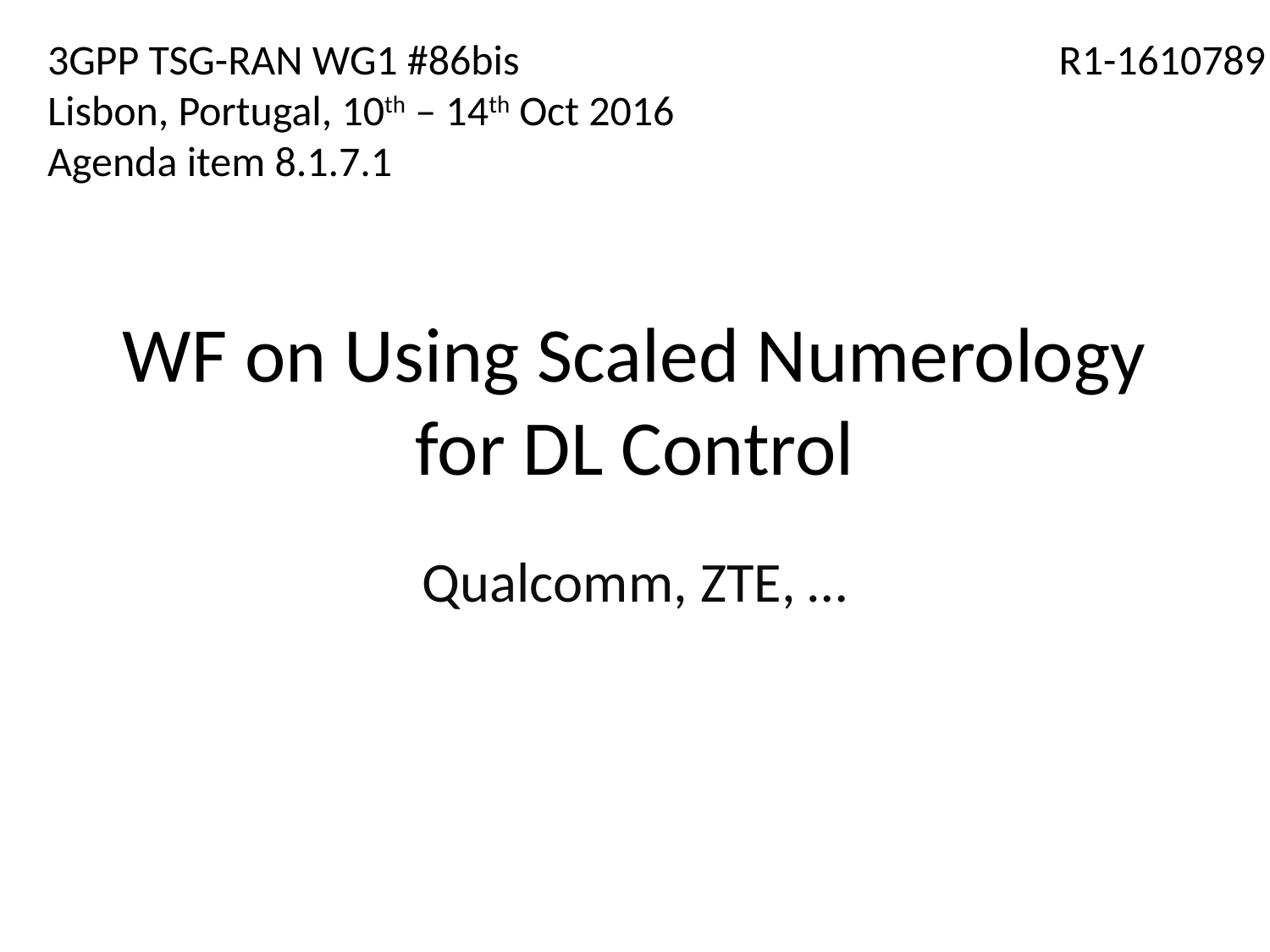

3GPP TSG-RAN WG1 #86bis
Lisbon, Portugal, 10th – 14th Oct 2016
Agenda item 8.1.7.1
R1-1610789
# WF on Using Scaled Numerology for DL Control
Qualcomm, ZTE, …